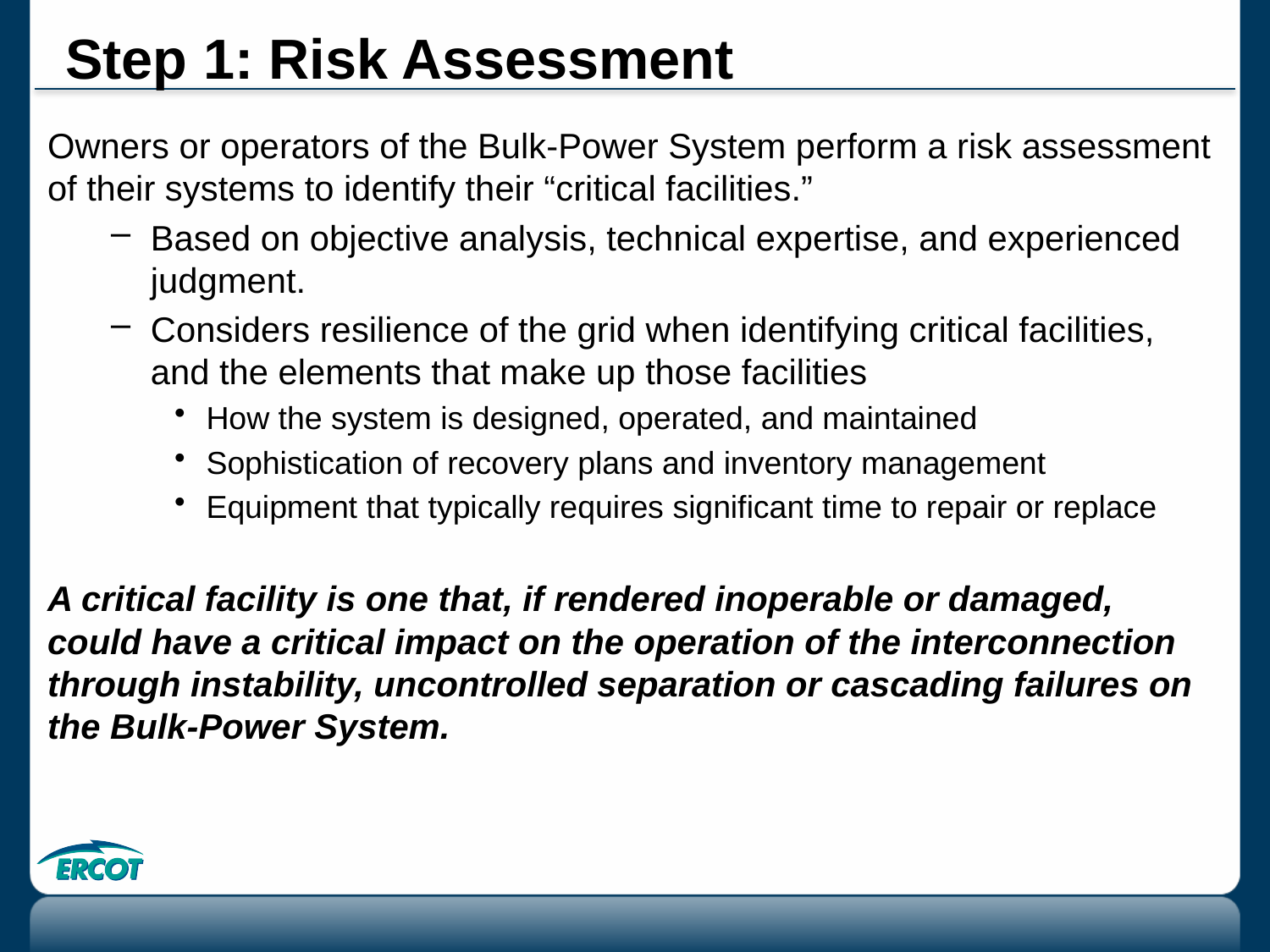

# Step 1: Risk Assessment
Owners or operators of the Bulk-Power System perform a risk assessment of their systems to identify their “critical facilities.”
Based on objective analysis, technical expertise, and experienced judgment.
Considers resilience of the grid when identifying critical facilities, and the elements that make up those facilities
How the system is designed, operated, and maintained
Sophistication of recovery plans and inventory management
Equipment that typically requires significant time to repair or replace

A critical facility is one that, if rendered inoperable or damaged, could have a critical impact on the operation of the interconnection through instability, uncontrolled separation or cascading failures on the Bulk-Power System.